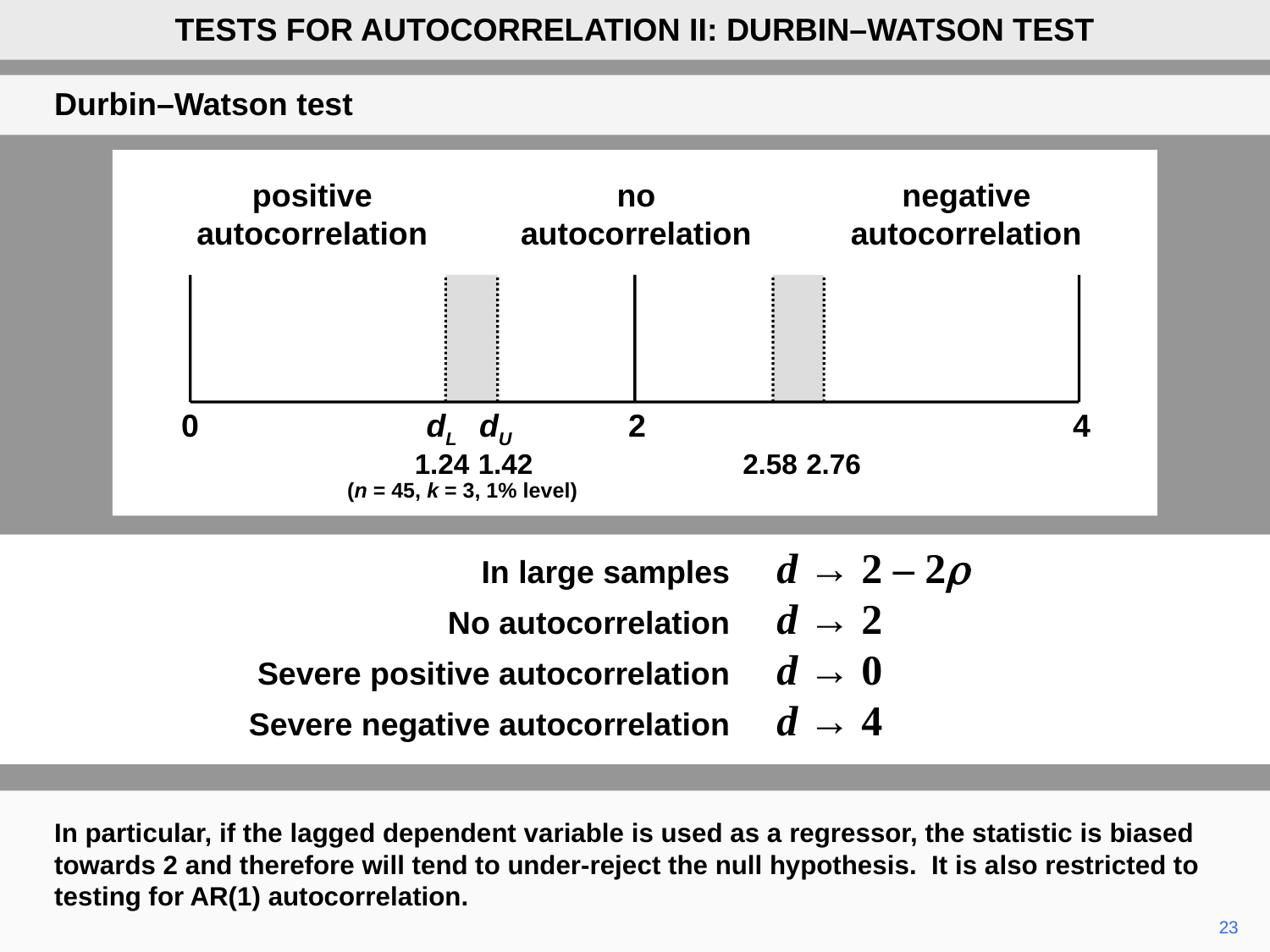

TESTS FOR AUTOCORRELATION II: DURBIN–WATSON TEST

Durbin–Watson test

positive
autocorrelation
no
autocorrelation
negative
autocorrelation

0
dL
dU
2
4

1.24
1.42
2.58
2.76
(n = 45, k = 3, 1% level)

	In large samples	d → 2 – 2ρ
	No autocorrelation	d → 2
	Severe positive autocorrelation	d → 0
	Severe negative autocorrelation	d → 4

In particular, if the lagged dependent variable is used as a regressor, the statistic is biased towards 2 and therefore will tend to under-reject the null hypothesis.  It is also restricted to testing for AR(1) autocorrelation.
23